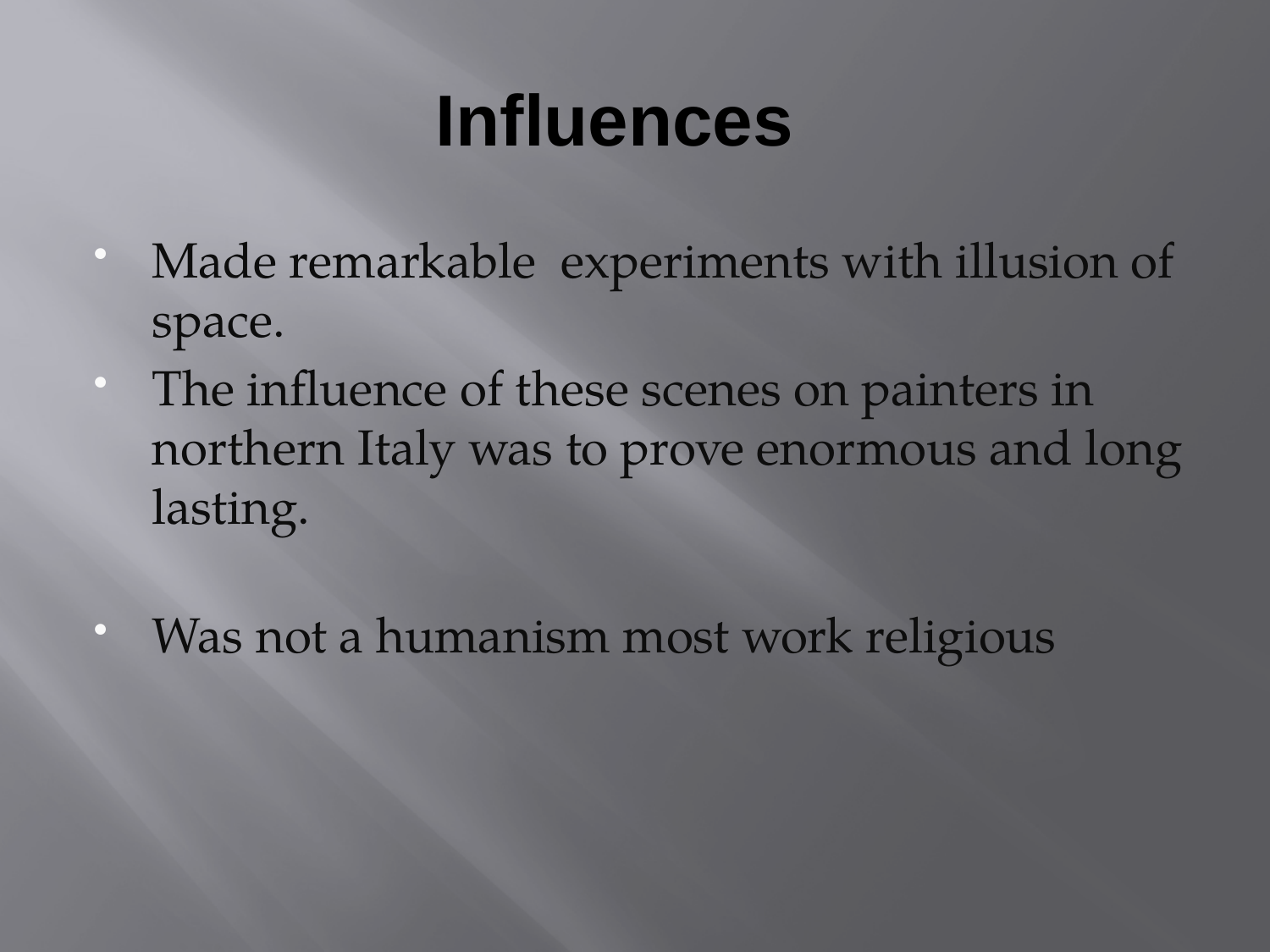

# Influences
Made remarkable  experiments with illusion of space.
The influence of these scenes on painters in northern Italy was to prove enormous and long lasting.
Was not a humanism most work religious